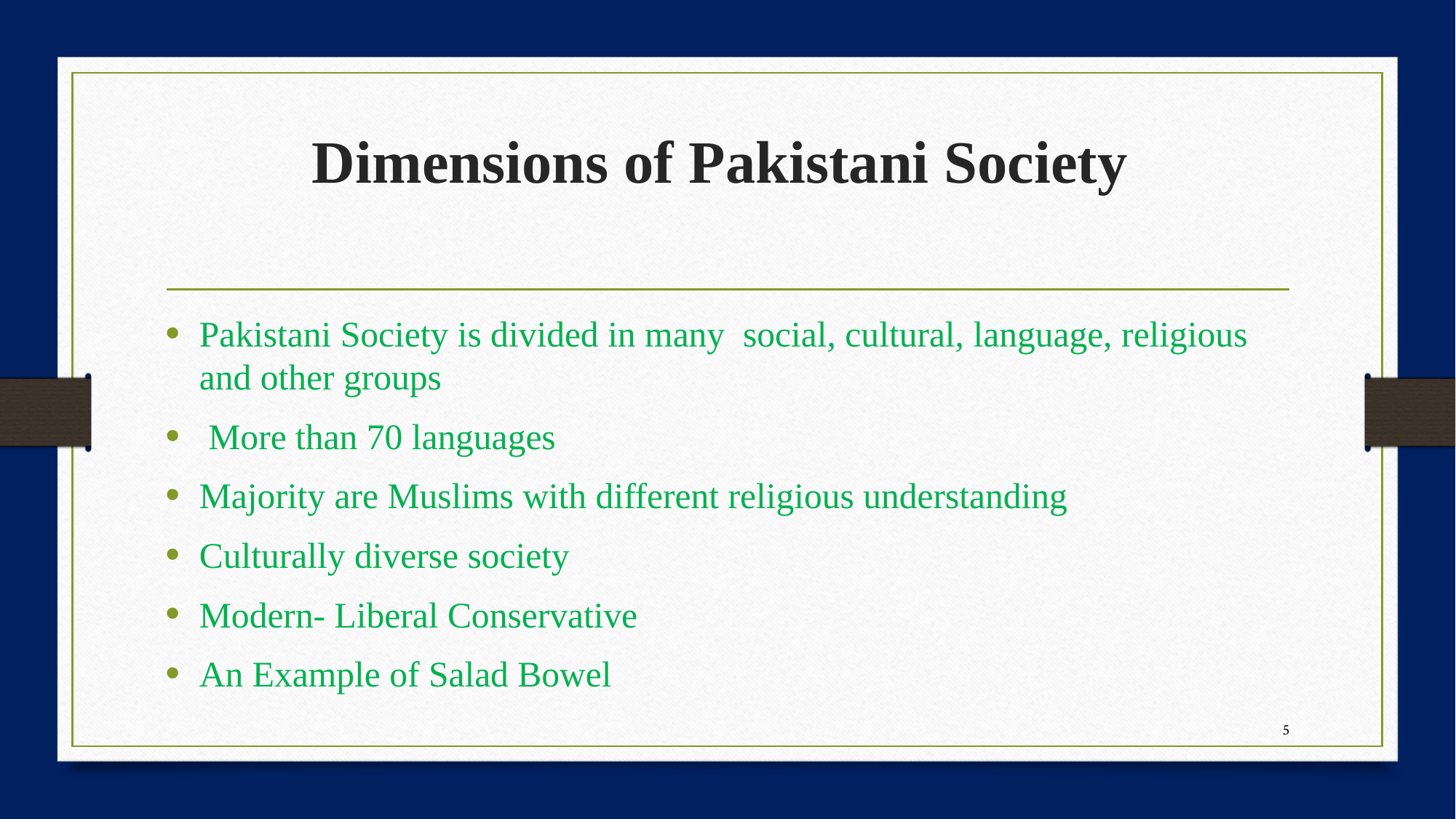

# Dimensions of Pakistani Society
Pakistani Society is divided in many  social, cultural, language, religious and other groups
 More than 70 languages
Majority are Muslims with different religious understanding
Culturally diverse society
Modern- Liberal Conservative
An Example of Salad Bowel

5